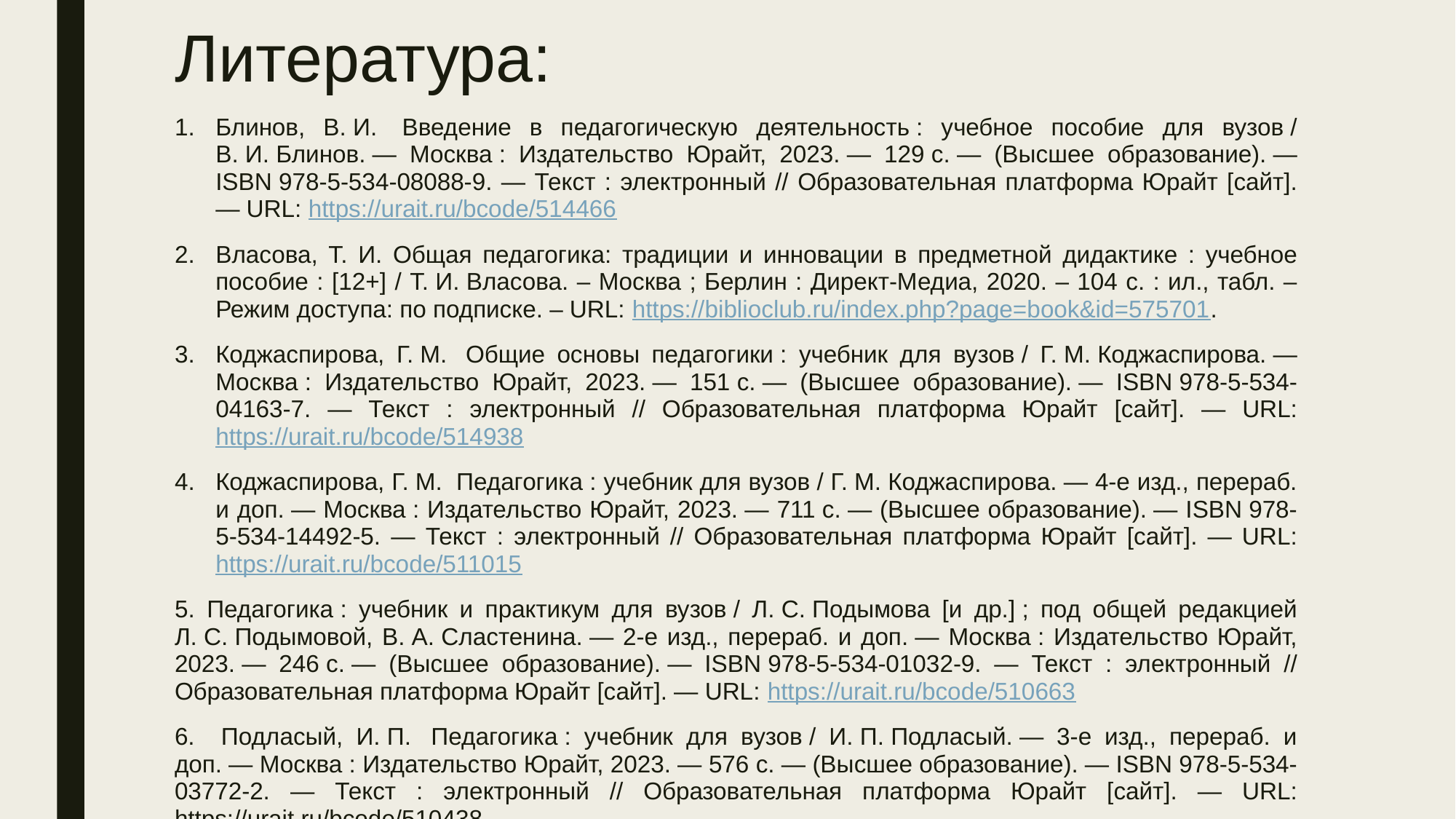

# Литература:
Блинов, В. И.  Введение в педагогическую деятельность : учебное пособие для вузов / В. И. Блинов. — Москва : Издательство Юрайт, 2023. — 129 с. — (Высшее образование). — ISBN 978-5-534-08088-9. — Текст : электронный // Образовательная платформа Юрайт [сайт]. — URL: https://urait.ru/bcode/514466
Власова, Т. И. Общая педагогика: традиции и инновации в предметной дидактике : учебное пособие : [12+] / Т. И. Власова. – Москва ; Берлин : Директ-Медиа, 2020. – 104 с. : ил., табл. – Режим доступа: по подписке. – URL: https://biblioclub.ru/index.php?page=book&id=575701.
Коджаспирова, Г. М.  Общие основы педагогики : учебник для вузов / Г. М. Коджаспирова. — Москва : Издательство Юрайт, 2023. — 151 с. — (Высшее образование). — ISBN 978-5-534-04163-7. — Текст : электронный // Образовательная платформа Юрайт [сайт]. — URL: https://urait.ru/bcode/514938
Коджаспирова, Г. М.  Педагогика : учебник для вузов / Г. М. Коджаспирова. — 4-е изд., перераб. и доп. — Москва : Издательство Юрайт, 2023. — 711 с. — (Высшее образование). — ISBN 978-5-534-14492-5. — Текст : электронный // Образовательная платформа Юрайт [сайт]. — URL: https://urait.ru/bcode/511015
5. Педагогика : учебник и практикум для вузов / Л. С. Подымова [и др.] ; под общей редакцией Л. С. Подымовой, В. А. Сластенина. — 2-е изд., перераб. и доп. — Москва : Издательство Юрайт, 2023. — 246 с. — (Высшее образование). — ISBN 978-5-534-01032-9. — Текст : электронный // Образовательная платформа Юрайт [сайт]. — URL: https://urait.ru/bcode/510663
6.  Подласый, И. П.  Педагогика : учебник для вузов / И. П. Подласый. — 3-е изд., перераб. и доп. — Москва : Издательство Юрайт, 2023. — 576 с. — (Высшее образование). — ISBN 978-5-534-03772-2. — Текст : электронный // Образовательная платформа Юрайт [сайт]. — URL: https://urait.ru/bcode/510438